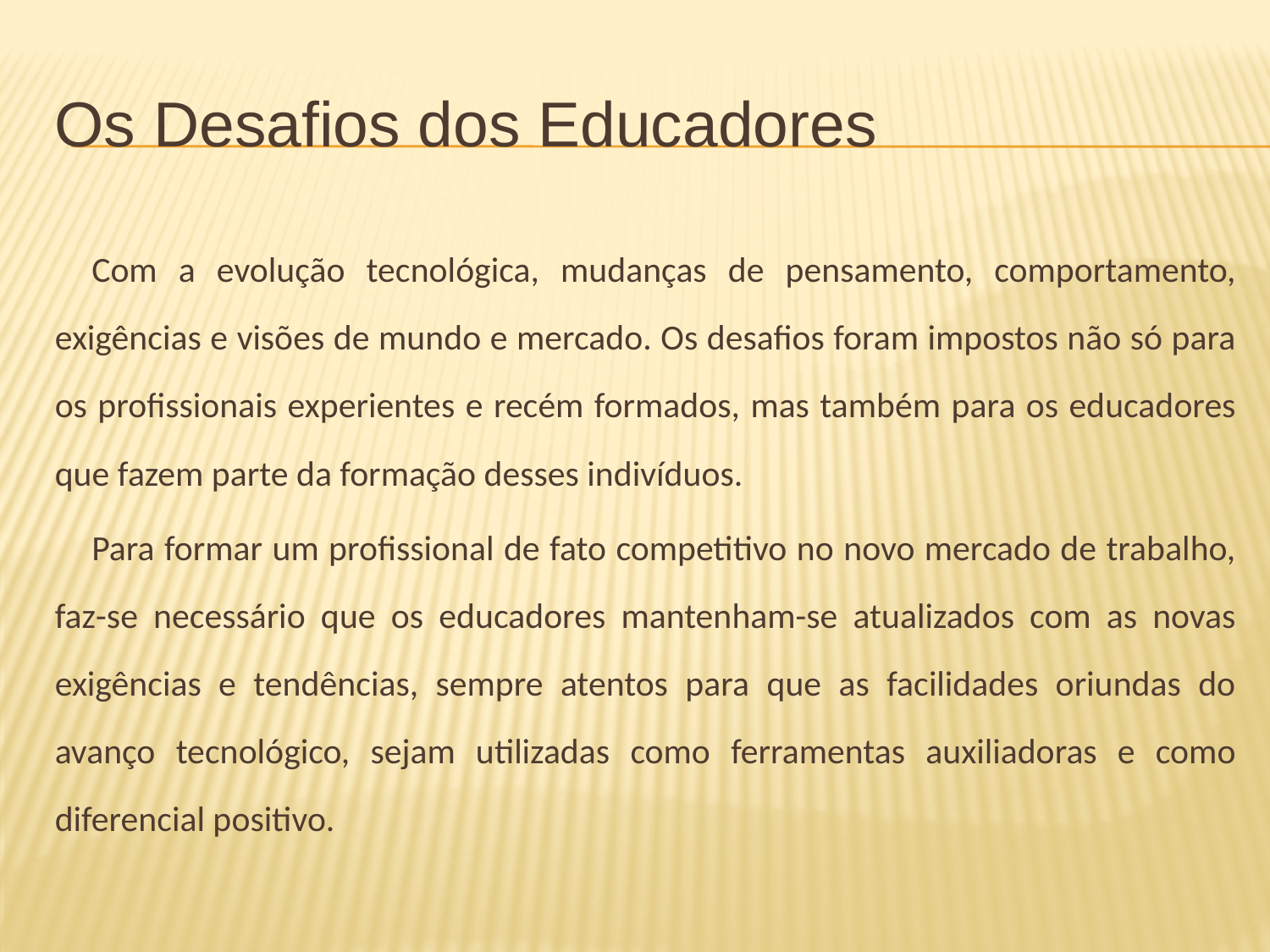

# Os Desafios dos Educadores
Com a evolução tecnológica, mudanças de pensamento, comportamento, exigências e visões de mundo e mercado. Os desafios foram impostos não só para os profissionais experientes e recém formados, mas também para os educadores que fazem parte da formação desses indivíduos.
Para formar um profissional de fato competitivo no novo mercado de trabalho, faz-se necessário que os educadores mantenham-se atualizados com as novas exigências e tendências, sempre atentos para que as facilidades oriundas do avanço tecnológico, sejam utilizadas como ferramentas auxiliadoras e como diferencial positivo.